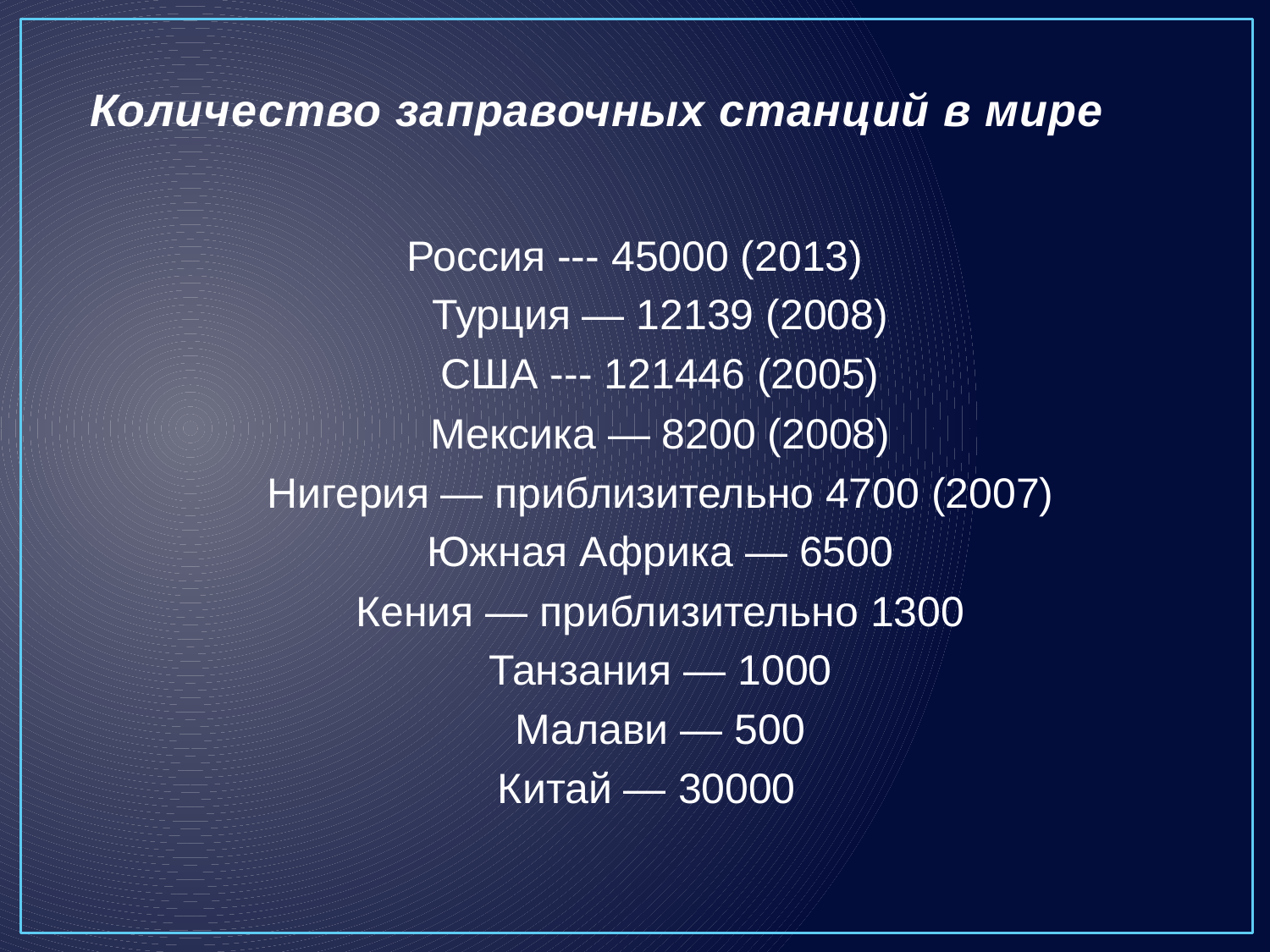

# Количество заправочных станций в мире
Россия --- 45000 (2013)
Турция — 12139 (2008)
США --- 121446 (2005)
Мексика — 8200 (2008)
Нигерия — приблизительно 4700 (2007)
Южная Африка — 6500
Кения — приблизительно 1300
Танзания — 1000
Малави — 500
  Китай — 30000